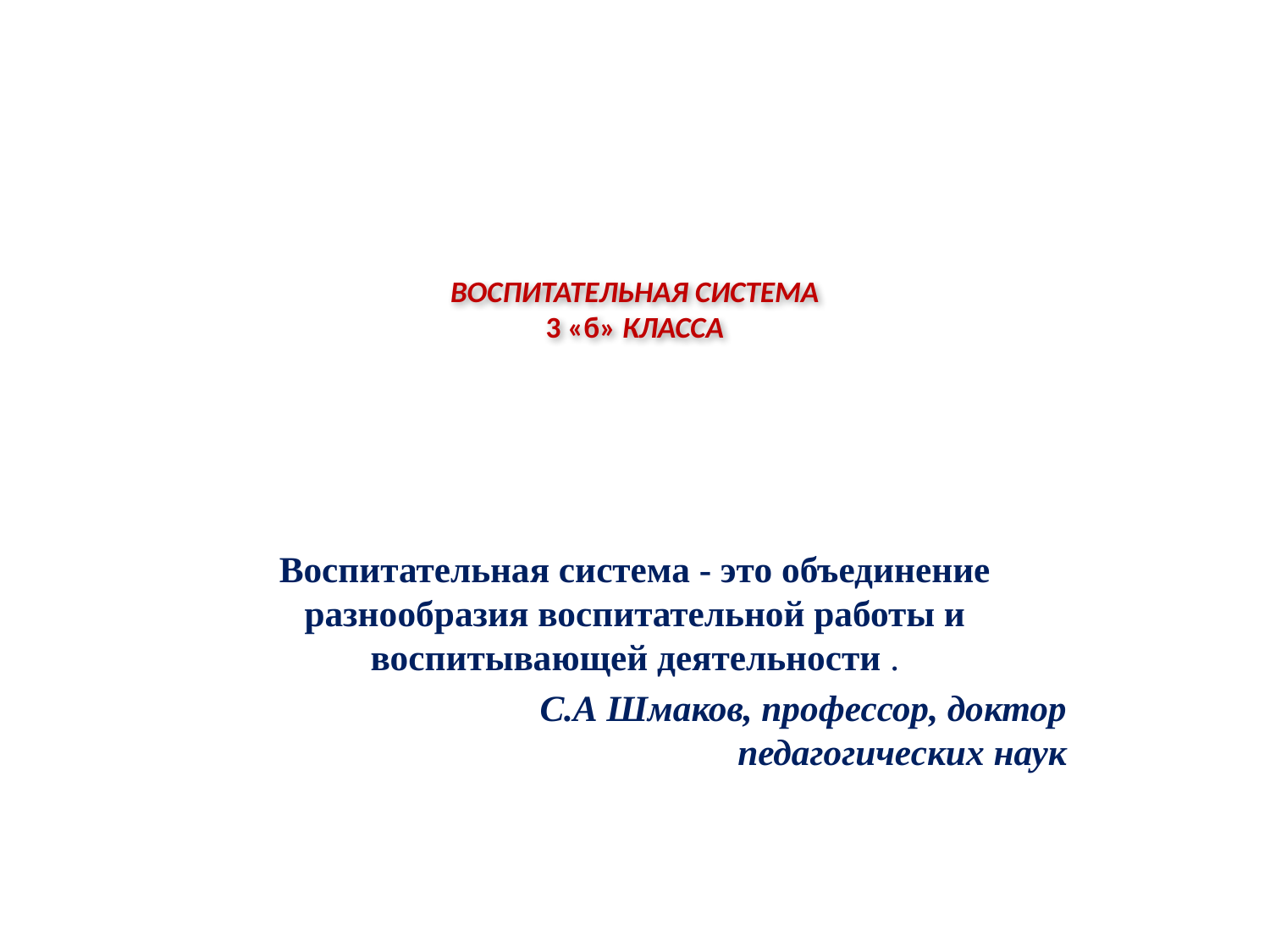

# ВОСПИТАТЕЛЬНАЯ СИСТЕМА 3 «б» КЛАССА
Воспитательная система - это объединение разнообразия воспитательной работы и воспитывающей деятельности .
                            С.А Шмаков, профессор, доктор педагогических наук